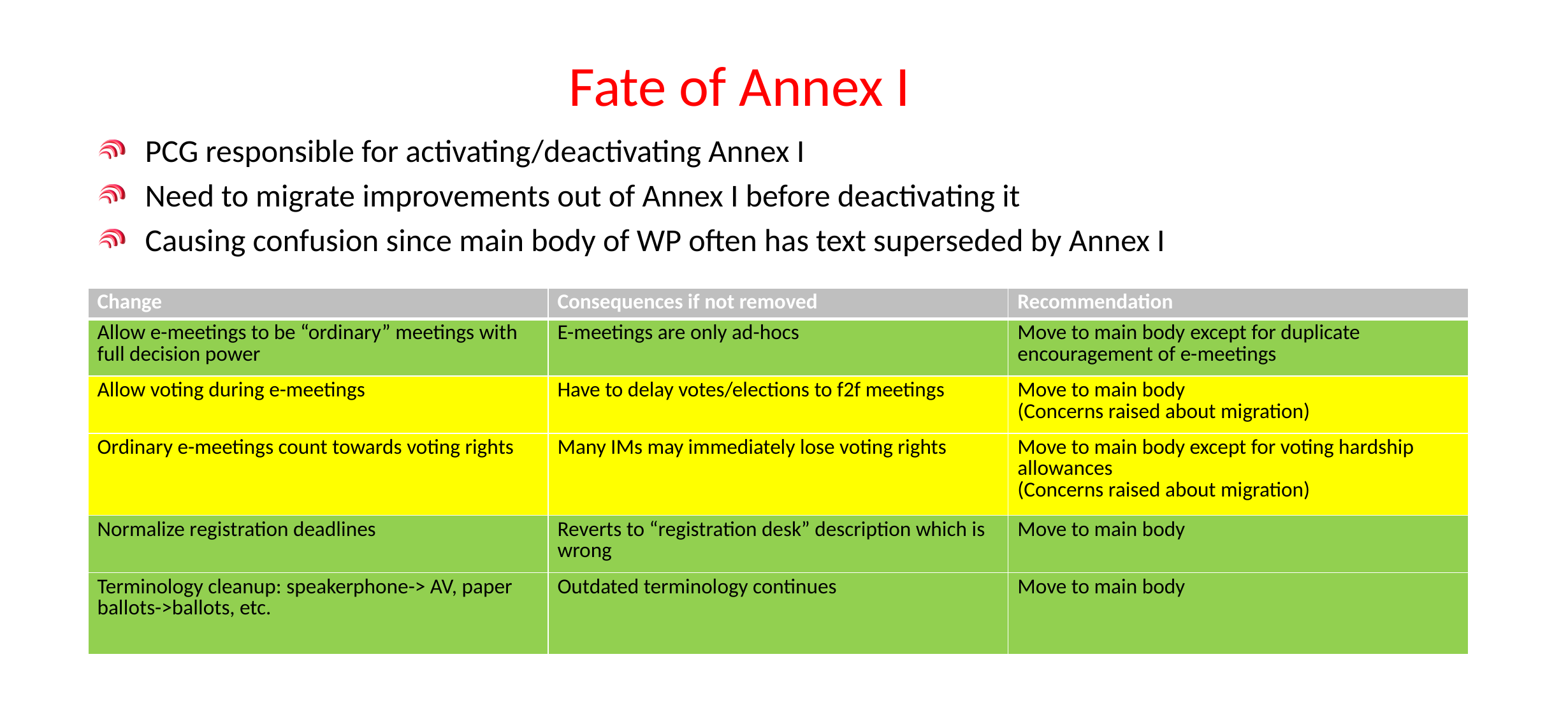

# Fate of Annex I
PCG responsible for activating/deactivating Annex I
Need to migrate improvements out of Annex I before deactivating it
Causing confusion since main body of WP often has text superseded by Annex I

| Change | Consequences if not removed | Recommendation |
| --- | --- | --- |
| Allow e-meetings to be “ordinary” meetings with full decision power | E-meetings are only ad-hocs | Move to main body except for duplicate encouragement of e-meetings |
| Allow voting during e-meetings | Have to delay votes/elections to f2f meetings | Move to main body (Concerns raised about migration) |
| Ordinary e-meetings count towards voting rights | Many IMs may immediately lose voting rights | Move to main body except for voting hardship allowances (Concerns raised about migration) |
| Normalize registration deadlines | Reverts to “registration desk” description which is wrong | Move to main body |
| Terminology cleanup: speakerphone-> AV, paper ballots->ballots, etc. | Outdated terminology continues | Move to main body |